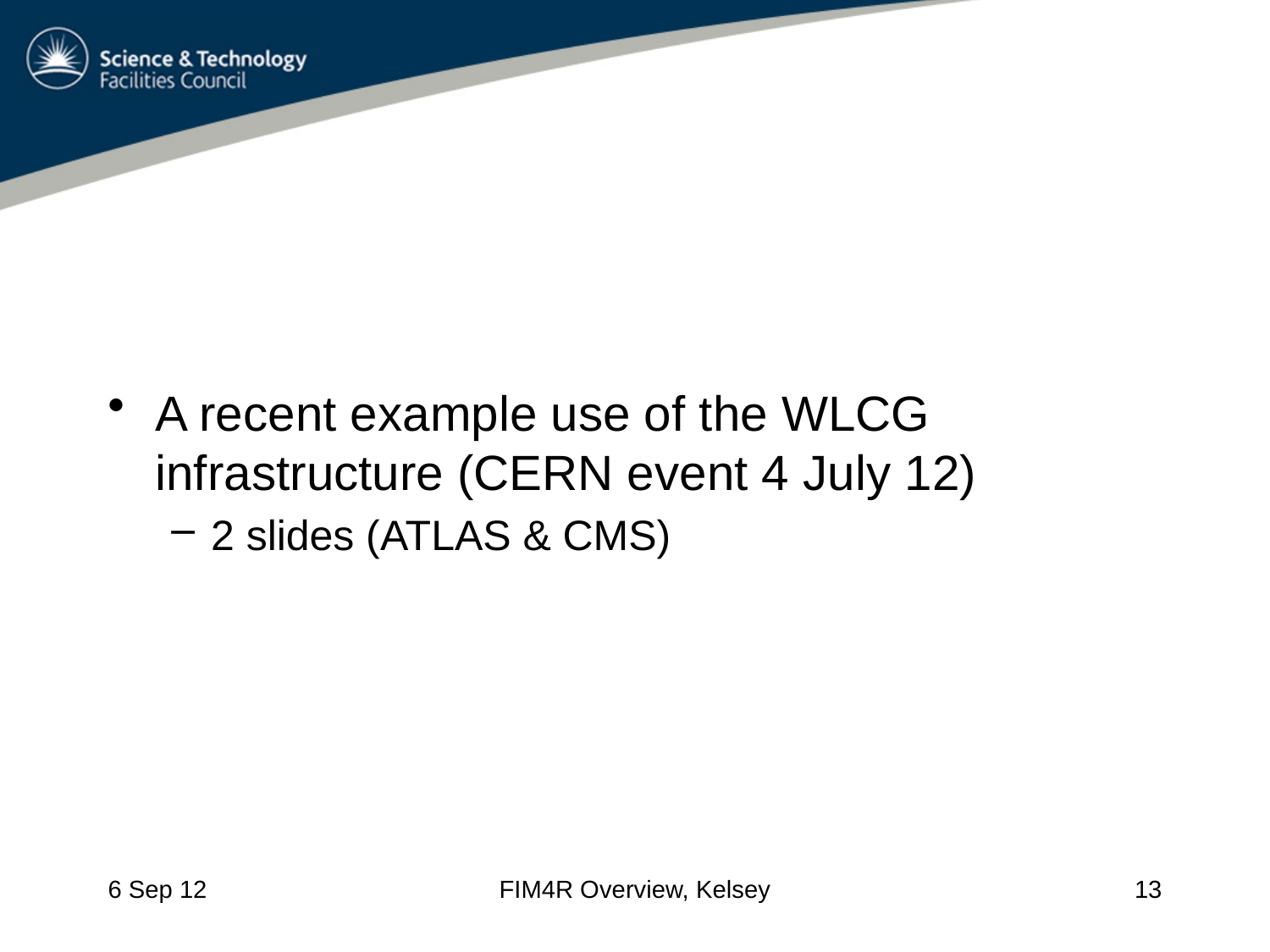

A recent example use of the WLCG infrastructure (CERN event 4 July 12)
2 slides (ATLAS & CMS)

6 Sep 12
FIM4R Overview, Kelsey
13